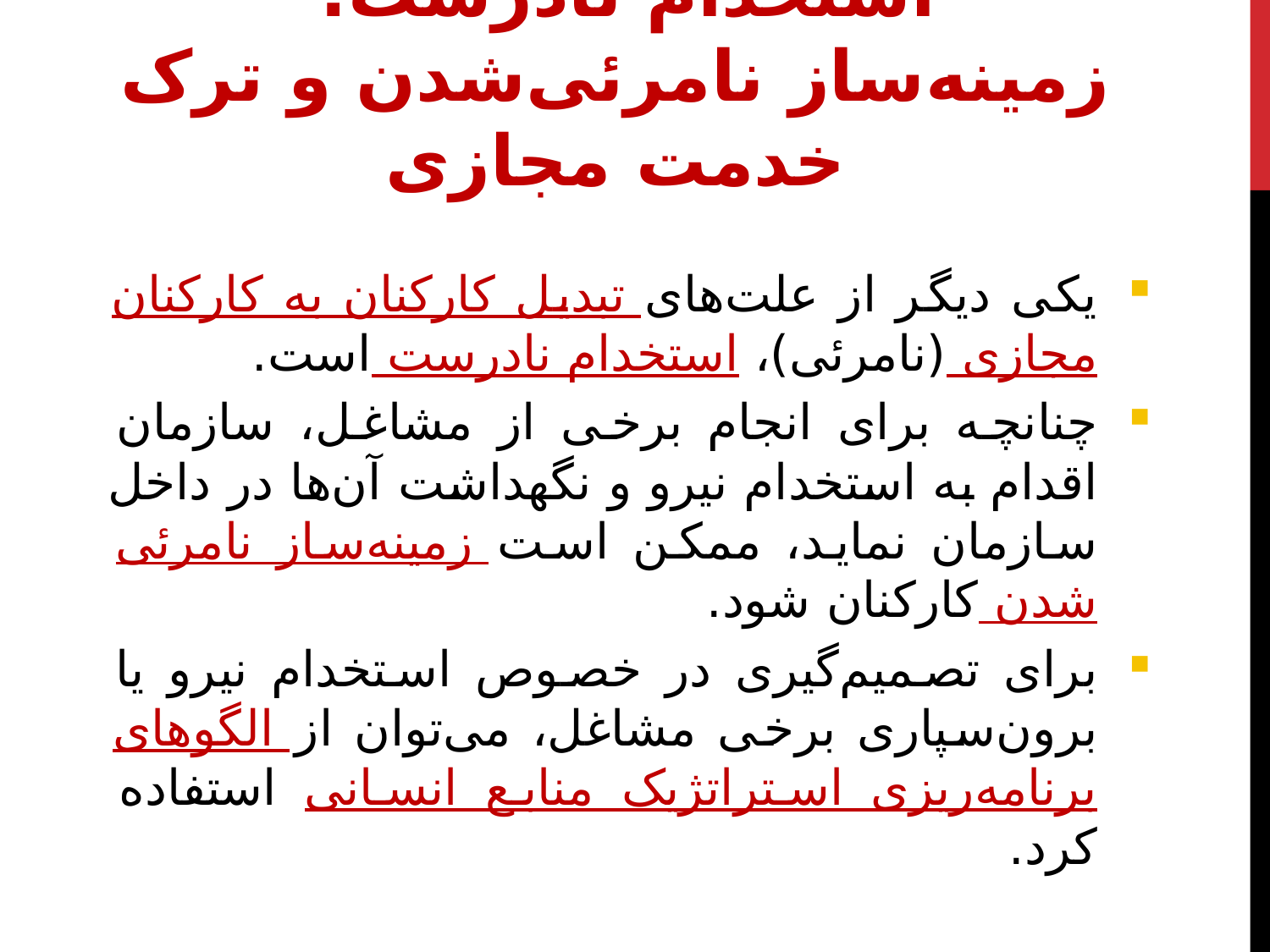

استخدام نادرست:
زمینه‌ساز نامرئی‌شدن و ترک خدمت مجازی

یکی دیگر از علت‌های تبدیل کارکنان به کارکنان مجازی (نامرئی)، استخدام نادرست است.
چنانچه برای انجام برخی از مشاغل، سازمان اقدام به استخدام نیرو و نگهداشت آن‌ها در داخل سازمان نماید، ممکن است زمینه‌ساز نامرئی شدن کارکنان شود.
برای تصمیم‌گیری در خصوص استخدام نیرو یا برون‌سپاری برخی مشاغل، می‌توان از الگوهای برنامه‌ریزی استراتژیک منابع انسانی استفاده کرد.